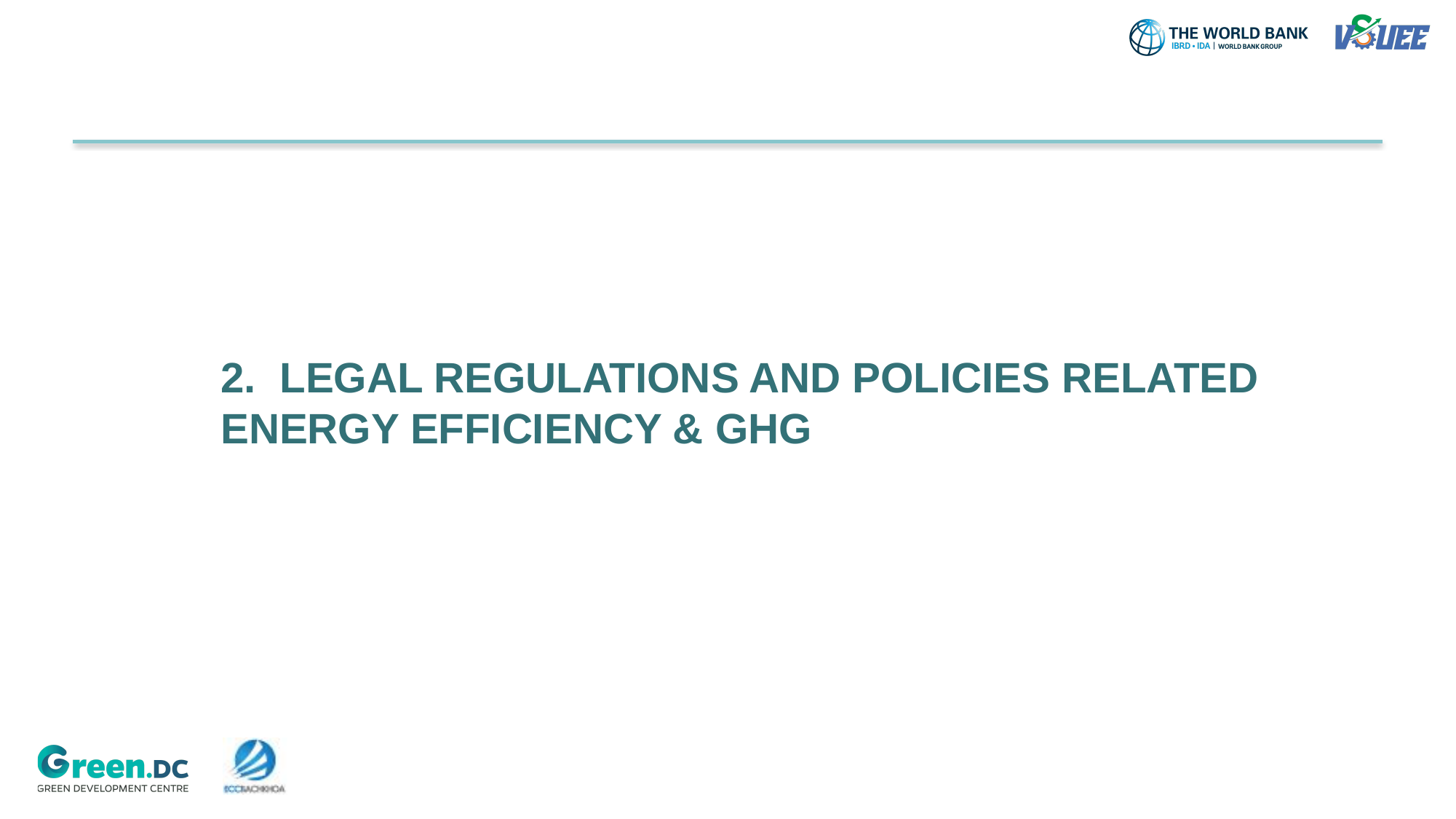

2.  LEGAL REGULATIONS AND POLICIES RELATED ENERGY EFFICIENCY & GHG